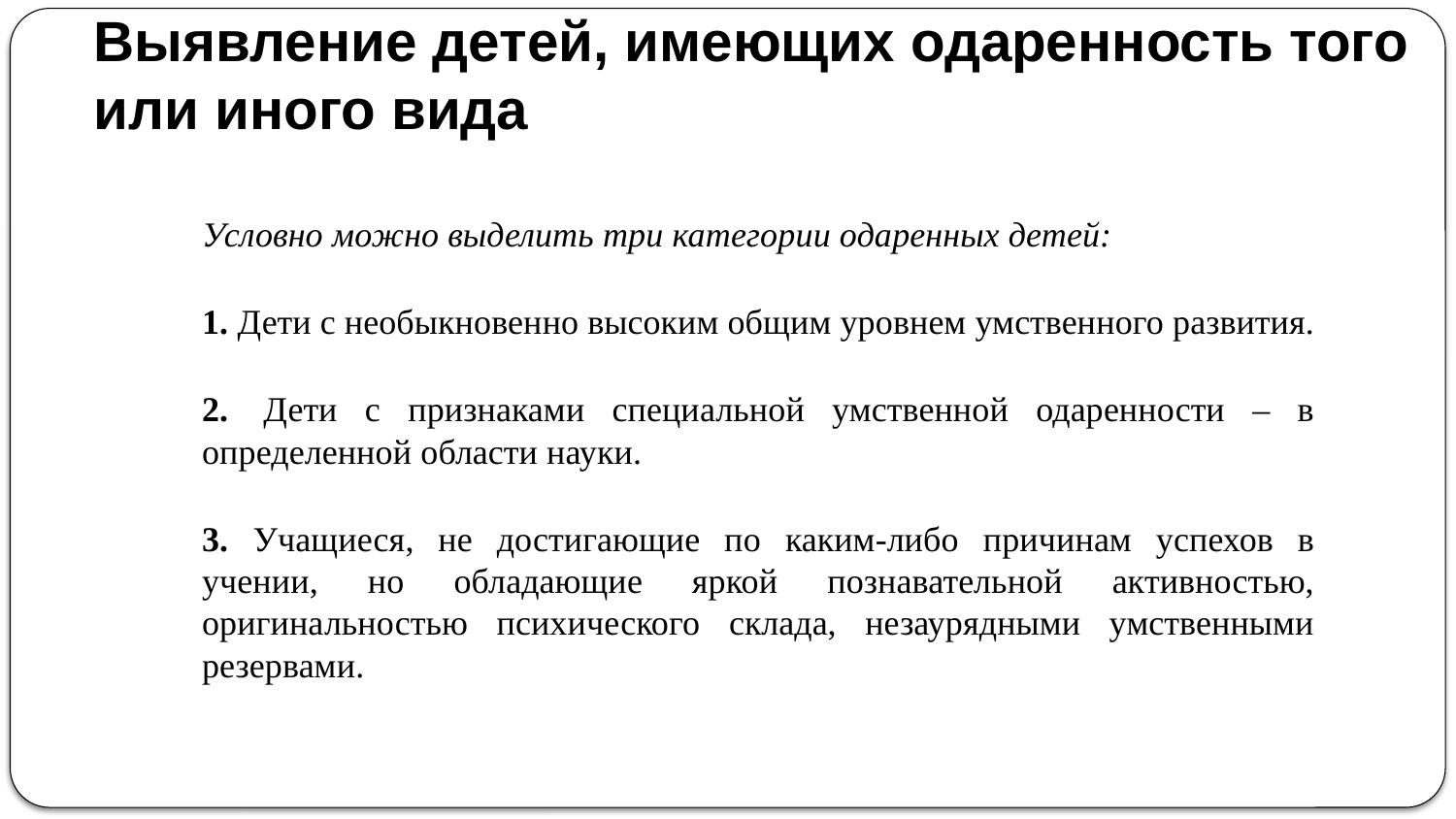

# Выявление детей, имеющих одаренность того или иного вида
	Условно можно выделить три категории одаренных детей:
1. Дети с необыкновенно высоким общим уровнем умственного развития.
2.    Дети с признаками специальной умственной одаренности – в определенной области науки.
3. Учащиеся, не достигающие по каким-либо причинам успехов в учении, но обладающие яркой познавательной активностью, оригинальностью психического склада, незаурядными умственными резервами.